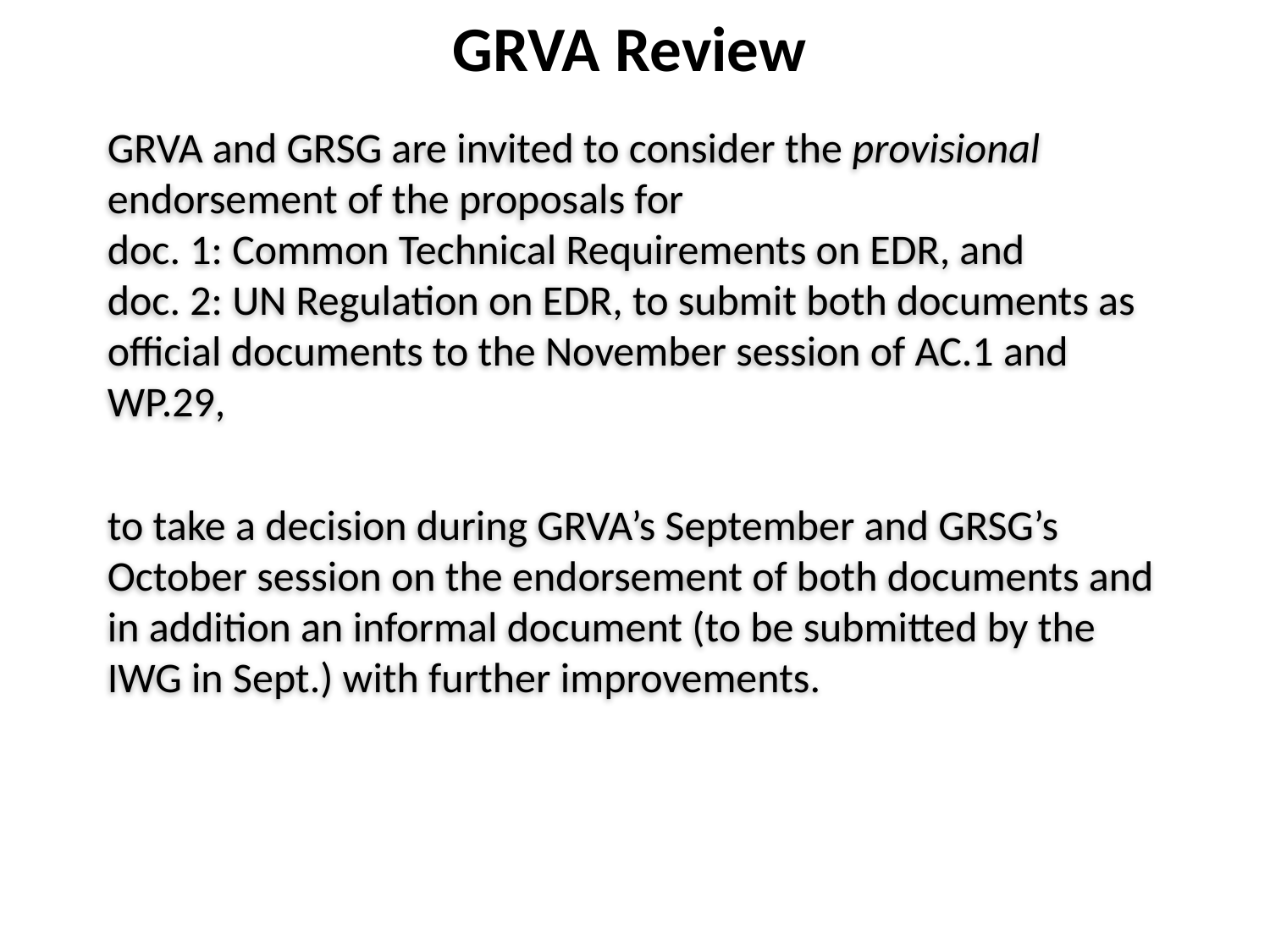

GRVA Review
GRVA and GRSG are invited to consider the provisional endorsement of the proposals for
doc. 1: Common Technical Requirements on EDR, and
doc. 2: UN Regulation on EDR, to submit both documents as official documents to the November session of AC.1 and WP.29,

to take a decision during GRVA’s September and GRSG’s October session on the endorsement of both documents and in addition an informal document (to be submitted by the IWG in Sept.) with further improvements.